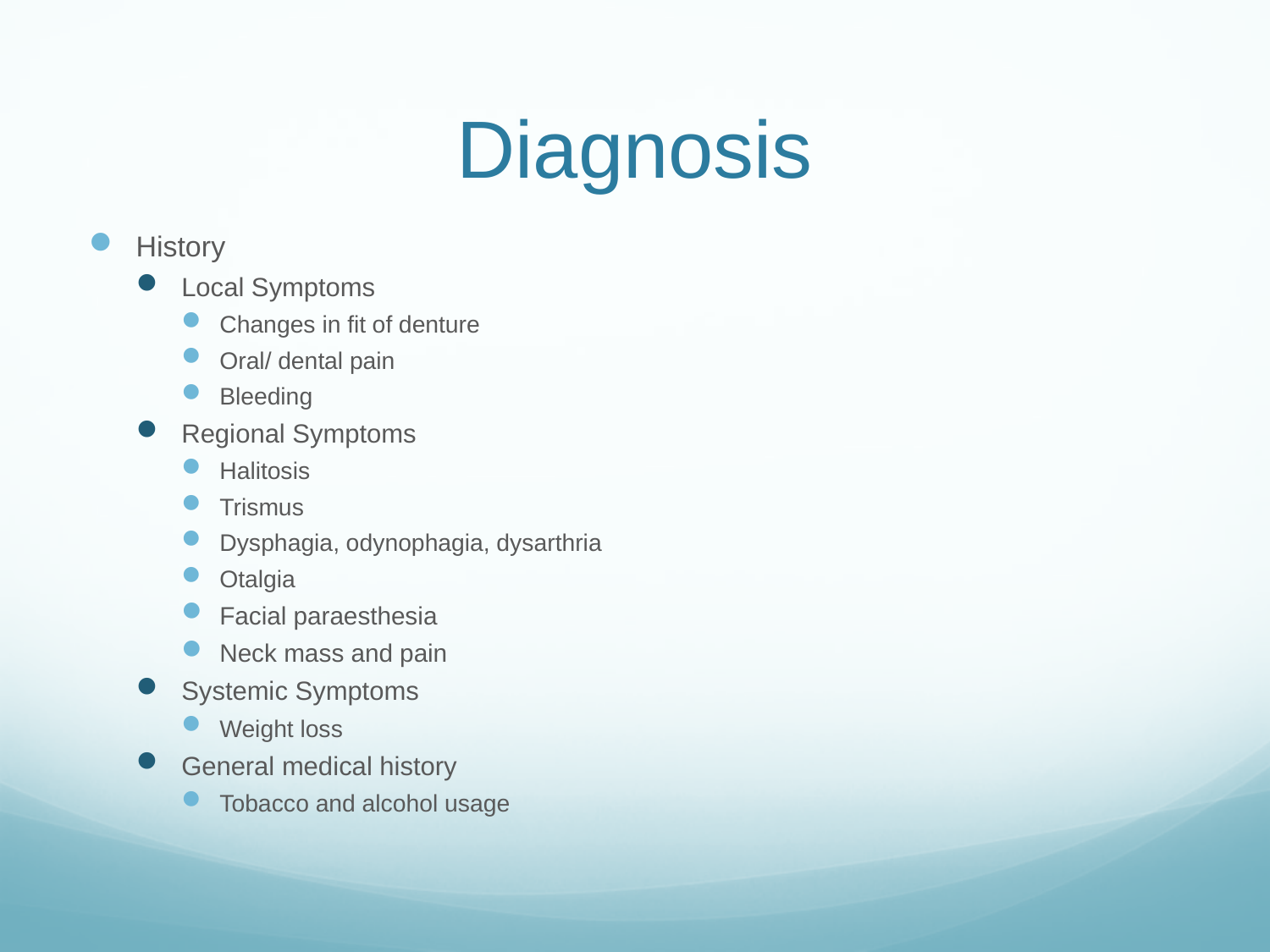

# Diagnosis
History
Local Symptoms
Changes in fit of denture
Oral/ dental pain
Bleeding
Regional Symptoms
Halitosis
Trismus
Dysphagia, odynophagia, dysarthria
Otalgia
Facial paraesthesia
Neck mass and pain
Systemic Symptoms
Weight loss
General medical history
Tobacco and alcohol usage